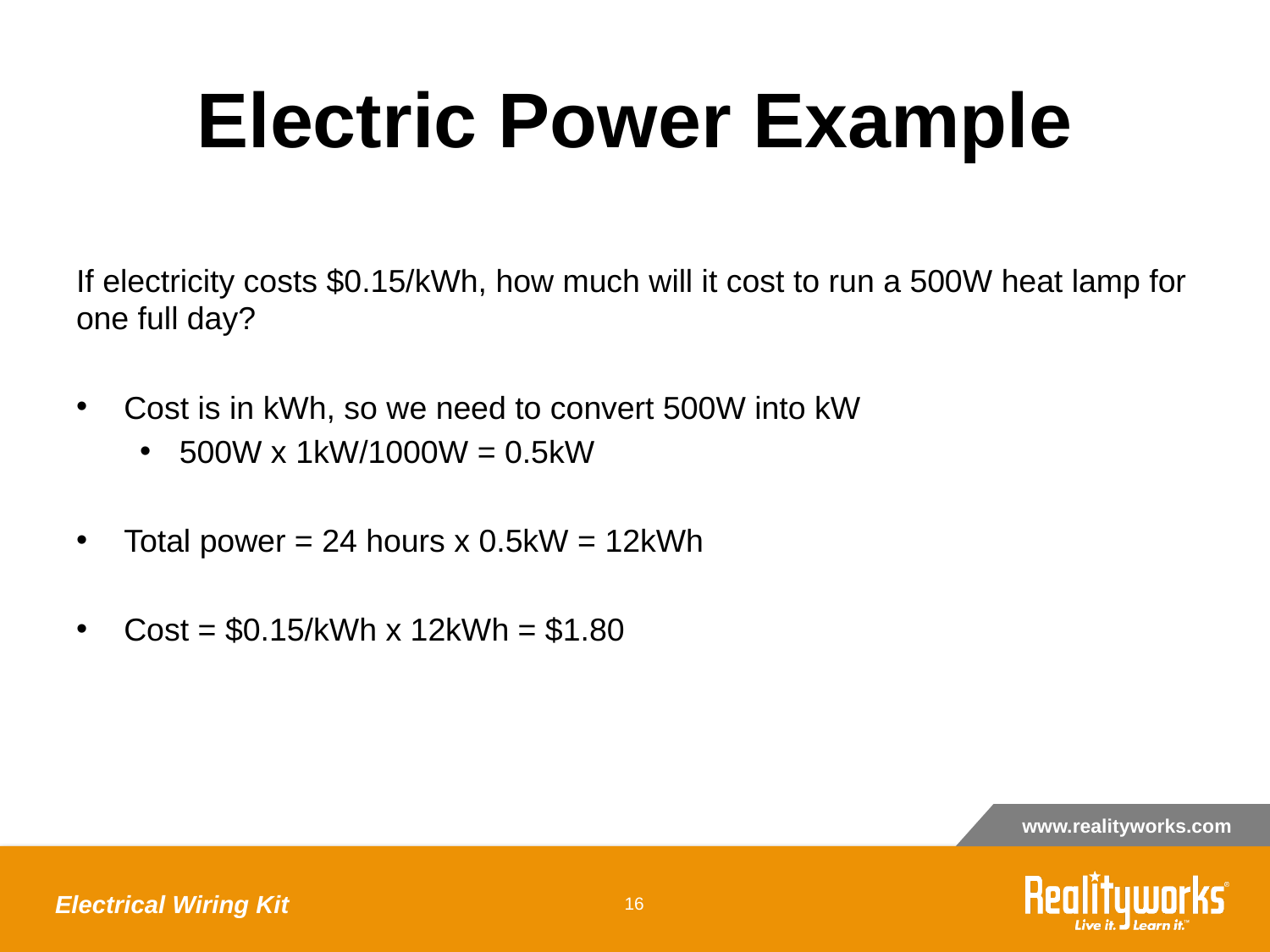

# Electric Power Example
If electricity costs $0.15/kWh, how much will it cost to run a 500W heat lamp for one full day?

Cost is in kWh, so we need to convert 500W into kW
500W x 1kW/1000W = 0.5kW

Total power = 24 hours x 0.5kW = 12kWh

Cost = $0.15/kWh x 12kWh = $1.80
Electrical Wiring Kit
16